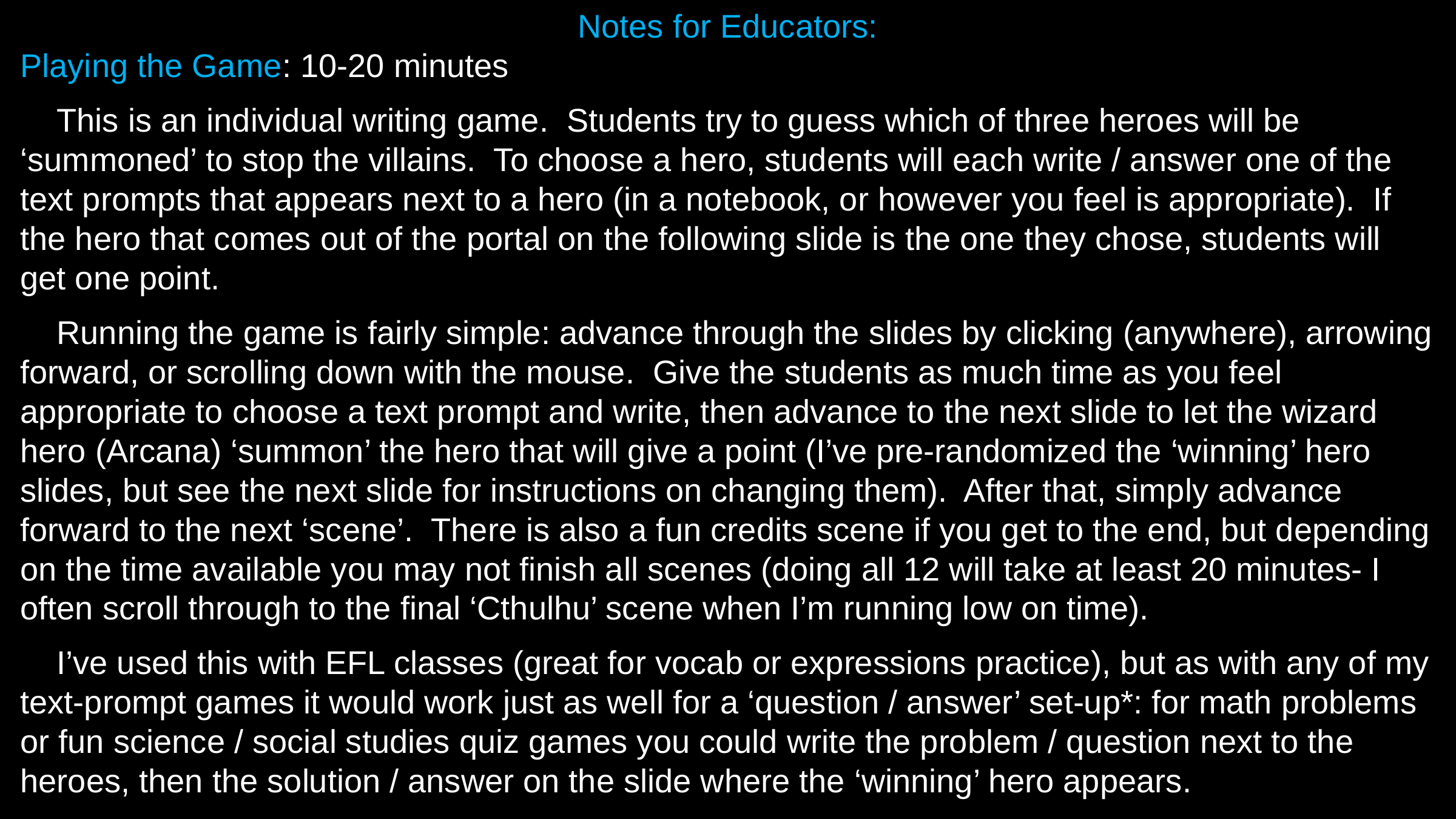

Notes for Educators:
Playing the Game: 10-20 minutes
    This is an individual writing game.  Students try to guess which of three heroes will be ‘summoned’ to stop the villains.  To choose a hero, students will each write / answer one of the text prompts that appears next to a hero (in a notebook, or however you feel is appropriate).  If the hero that comes out of the portal on the following slide is the one they chose, students will get one point.
    Running the game is fairly simple: advance through the slides by clicking (anywhere), arrowing forward, or scrolling down with the mouse.  Give the students as much time as you feel appropriate to choose a text prompt and write, then advance to the next slide to let the wizard hero (Arcana) ‘summon’ the hero that will give a point (I’ve pre-randomized the ‘winning’ hero slides, but see the next slide for instructions on changing them).  After that, simply advance forward to the next ‘scene’.  There is also a fun credits scene if you get to the end, but depending on the time available you may not finish all scenes (doing all 12 will take at least 20 minutes- I often scroll through to the final ‘Cthulhu’ scene when I’m running low on time).
    I’ve used this with EFL classes (great for vocab or expressions practice), but as with any of my text-prompt games it would work just as well for a ‘question / answer’ set-up*: for math problems or fun science / social studies quiz games you could write the problem / question next to the heroes, then the solution / answer on the slide where the ‘winning’ hero appears.
(*I even included an alternate line of text in the tutorial for this- see slide 4’s notes for more info.)